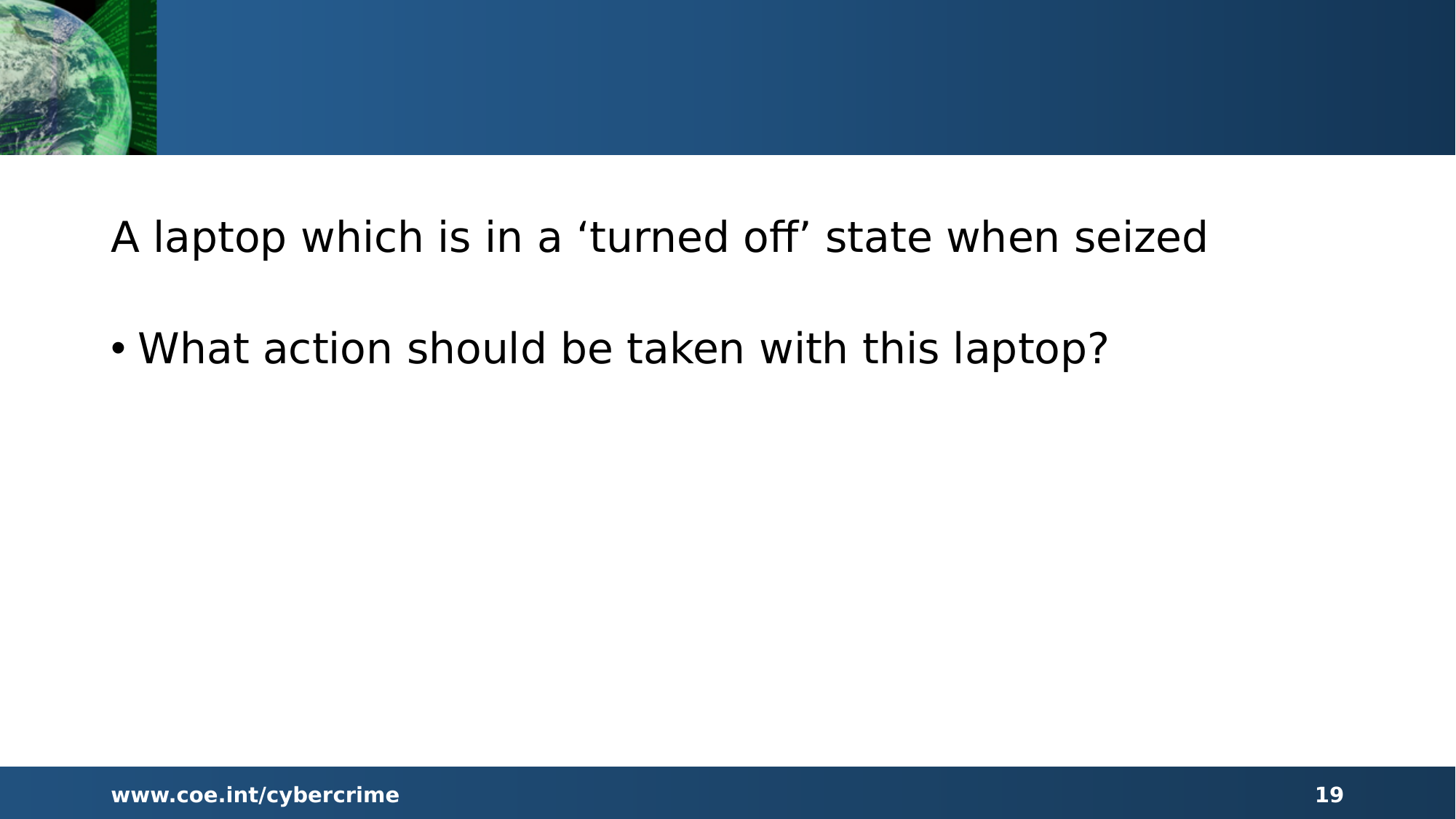

# A laptop which is in a ‘turned off’ state when seized
What action should be taken with this laptop?
www.coe.int/cybercrime
19